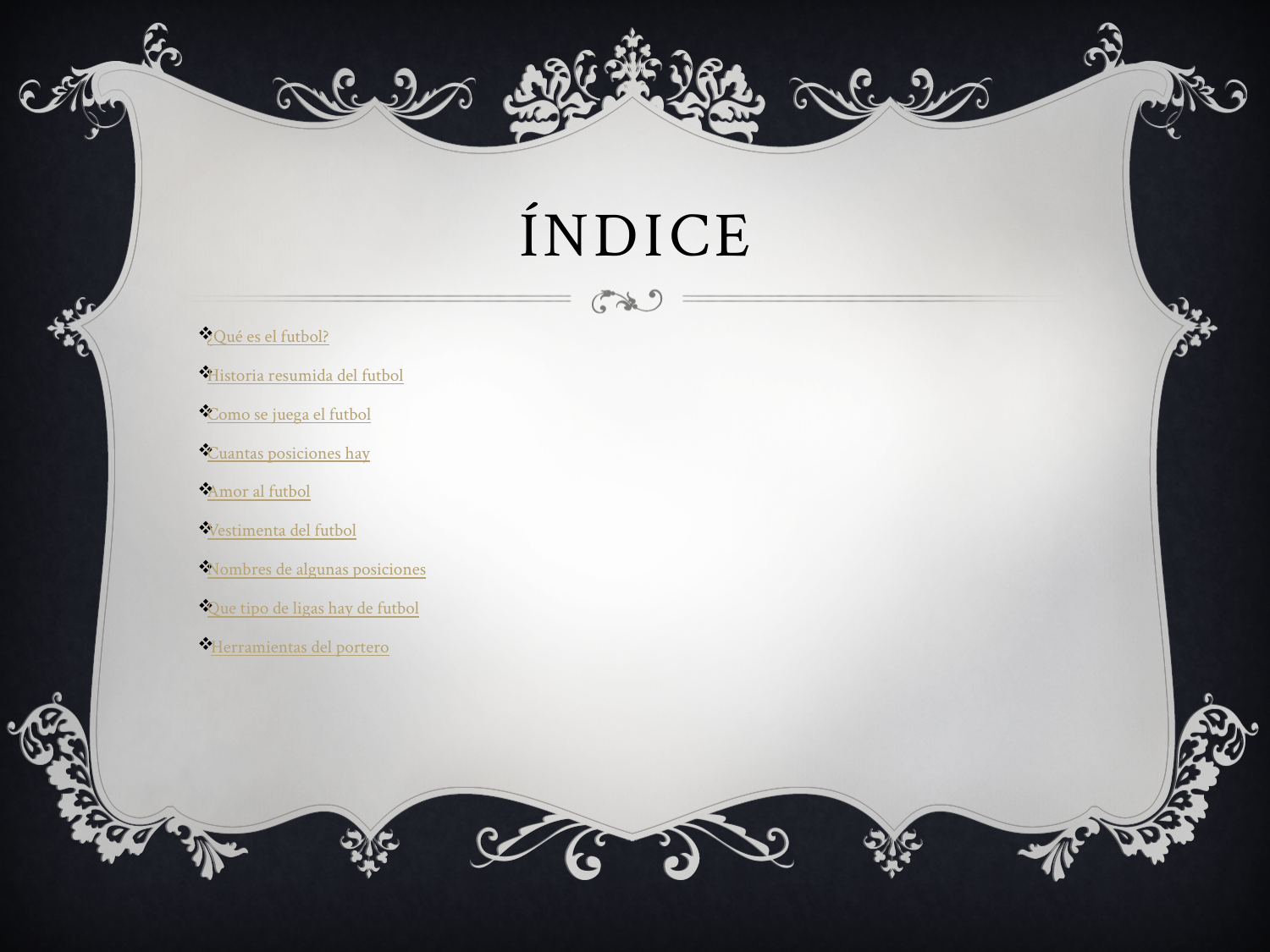

# índice
¿Qué es el futbol?
Historia resumida del futbol
Como se juega el futbol
Cuantas posiciones hay
Amor al futbol
Vestimenta del futbol
Nombres de algunas posiciones
Que tipo de ligas hay de futbol
 Herramientas del portero